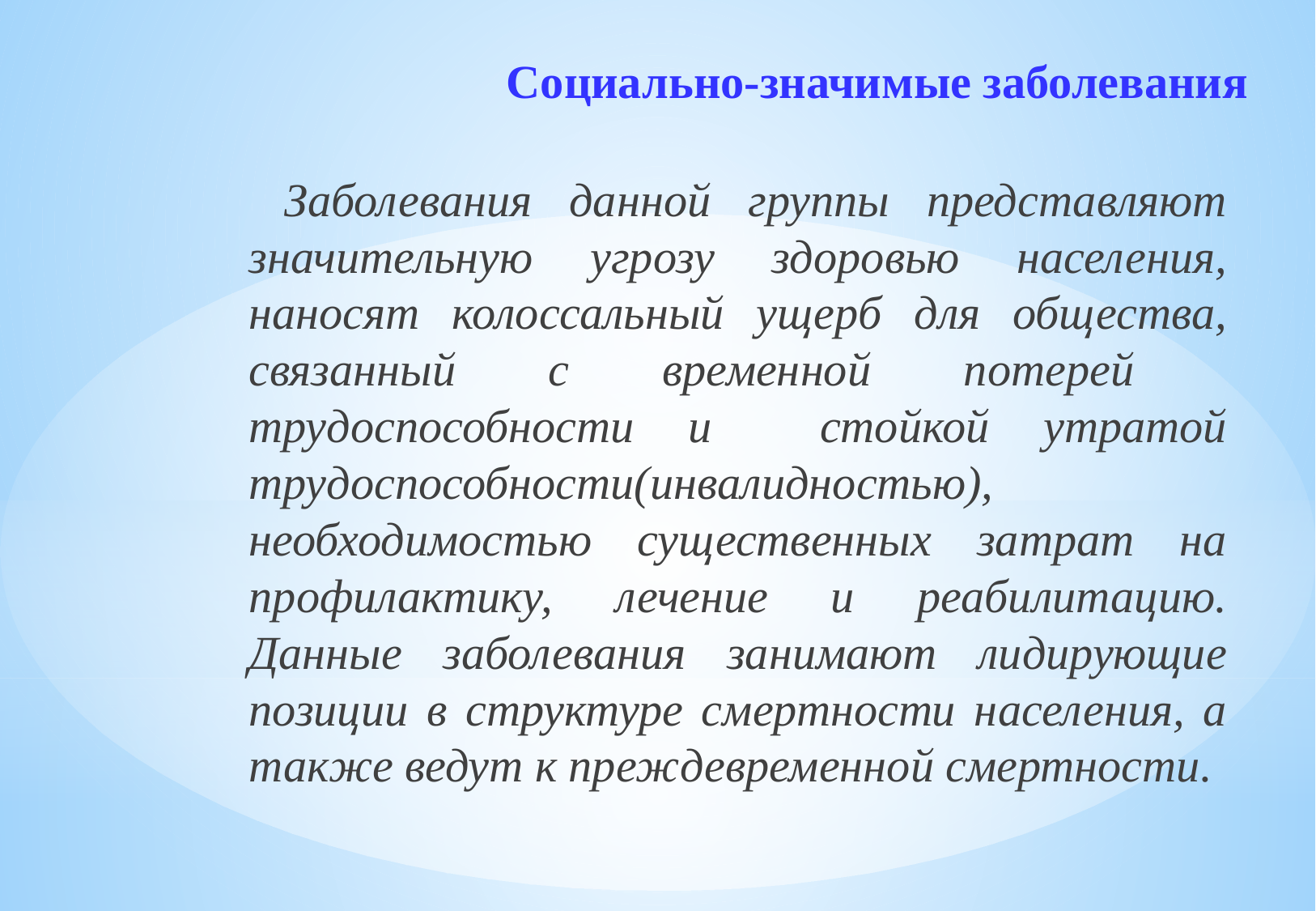

# Социально-значимые заболевания
 Заболевания данной группы представляют значительную угрозу здоровью населения, наносят колоссальный ущерб для общества, связанный с временной потерей  трудоспособности и  стойкой утратой трудоспособности(инвалидностью), необходимостью существенных затрат на профилактику, лечение и реабилитацию. Данные заболевания занимают лидирующие позиции в структуре смертности населения, а также ведут к преждевременной смертности.